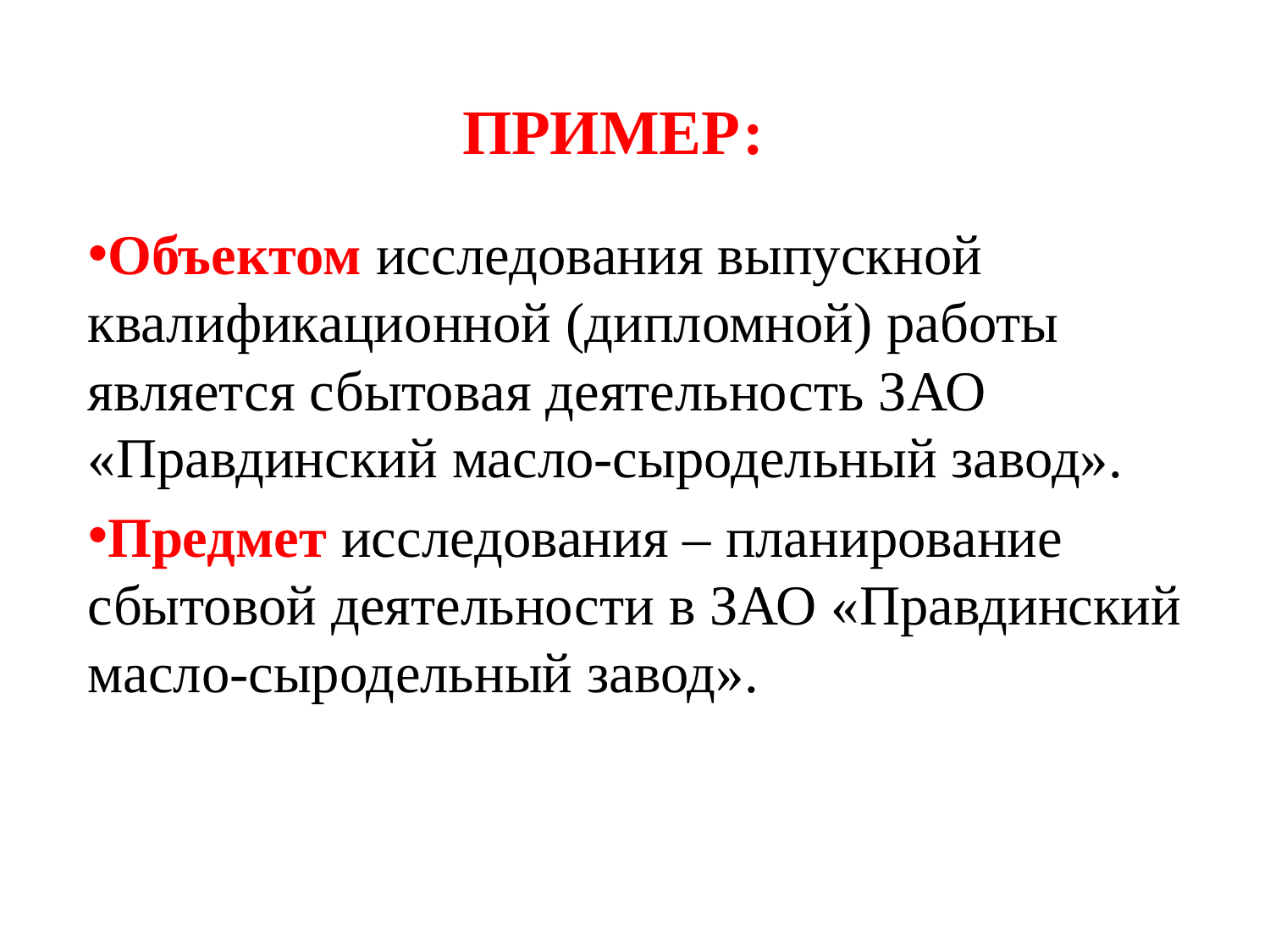

# Пример:
Объектом исследования выпускной квалификационной (дипломной) работы является сбытовая деятельность ЗАО «Правдинский масло-сыродельный завод».
Предмет исследования – планирование сбытовой деятельности в ЗАО «Правдинский масло-сыродельный завод».